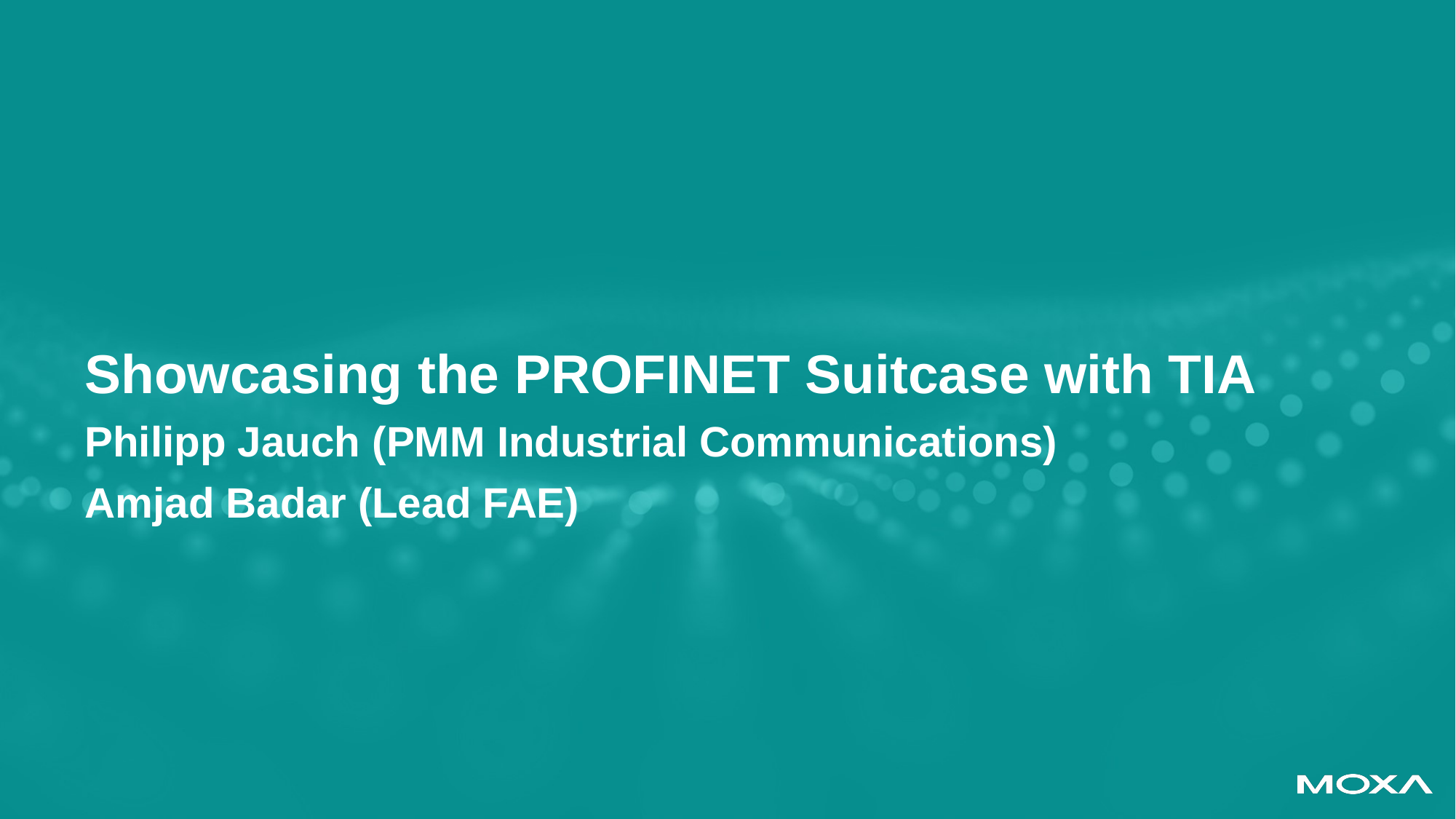

# Showcasing the PROFINET Suitcase with TIA Philipp Jauch (PMM Industrial Communications) Amjad Badar (Lead FAE)